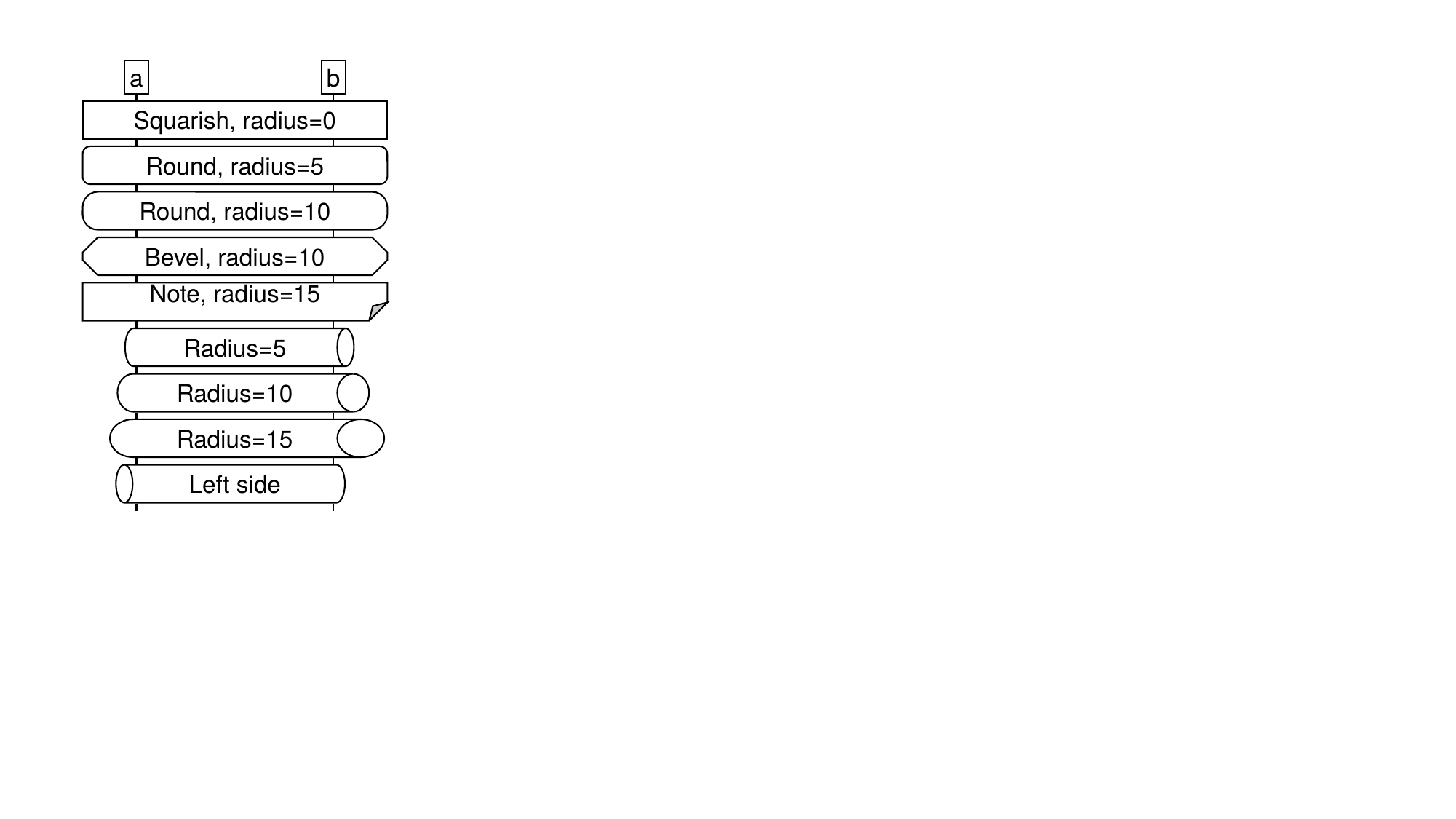

a
b
Squarish, radius=0
Round, radius=5
Round, radius=10
Bevel, radius=10
Note, radius=15

Radius=5

Radius=10

Radius=15

Left side